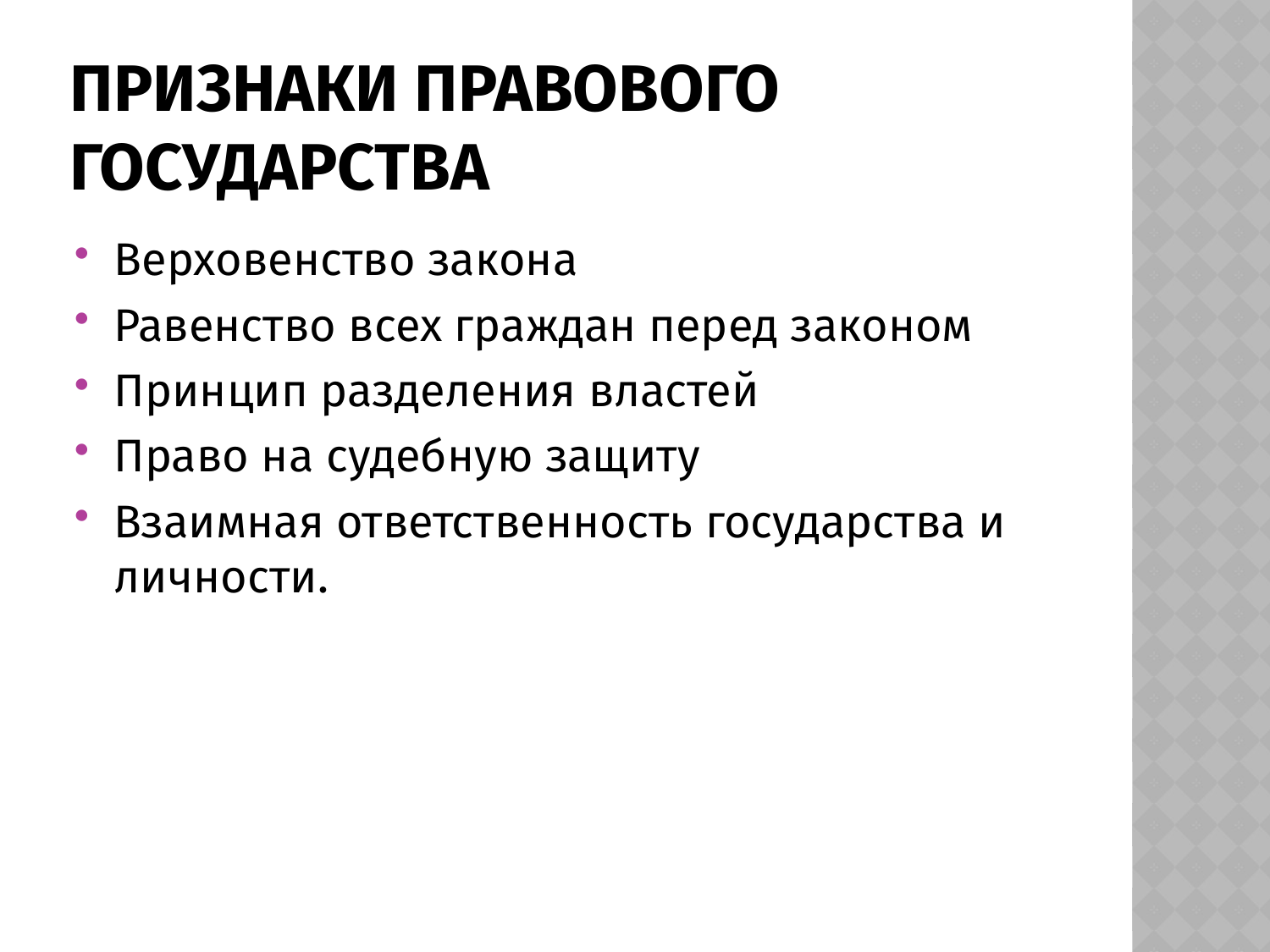

# Признаки правового государства
Верховенство закона
Равенство всех граждан перед законом
Принцип разделения властей
Право на судебную защиту
Взаимная ответственность государства и личности.